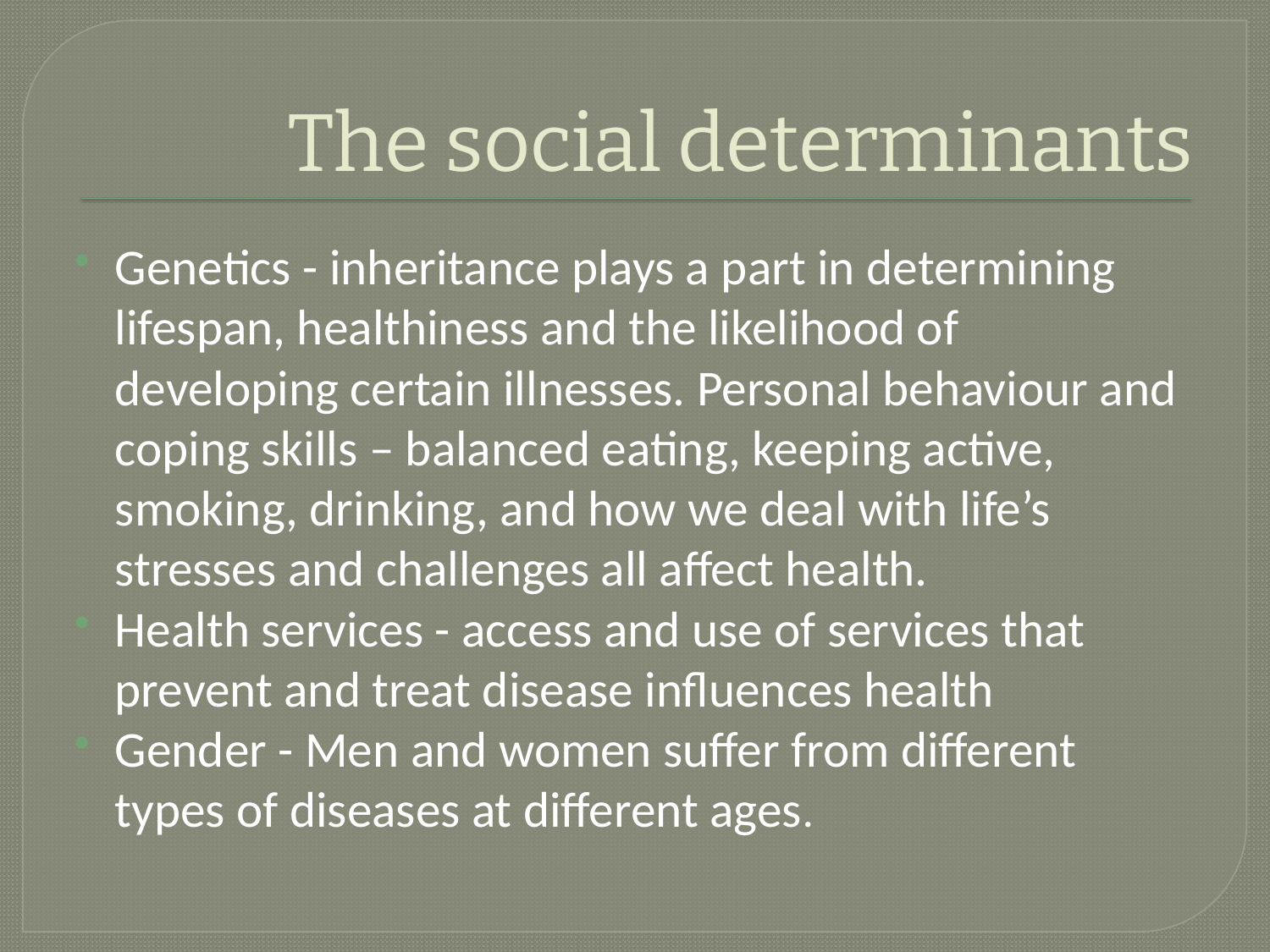

# The social determinants
Genetics - inheritance plays a part in determining lifespan, healthiness and the likelihood of developing certain illnesses. Personal behaviour and coping skills – balanced eating, keeping active, smoking, drinking, and how we deal with life’s stresses and challenges all affect health.
Health services - access and use of services that prevent and treat disease influences health
Gender - Men and women suffer from different types of diseases at different ages.